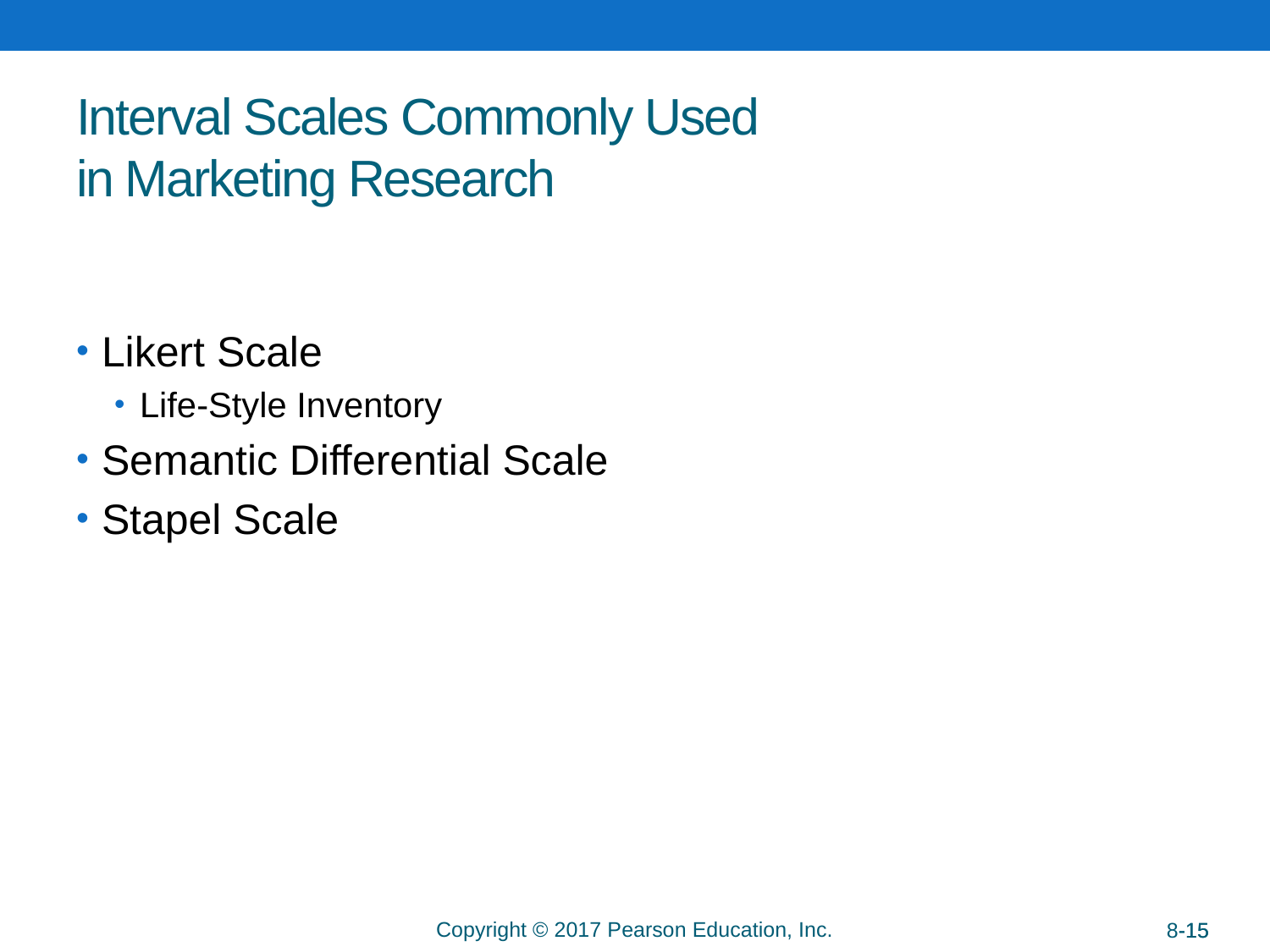

# Interval Scales Commonly Used in Marketing Research
Likert Scale
Life-Style Inventory
Semantic Differential Scale
Stapel Scale